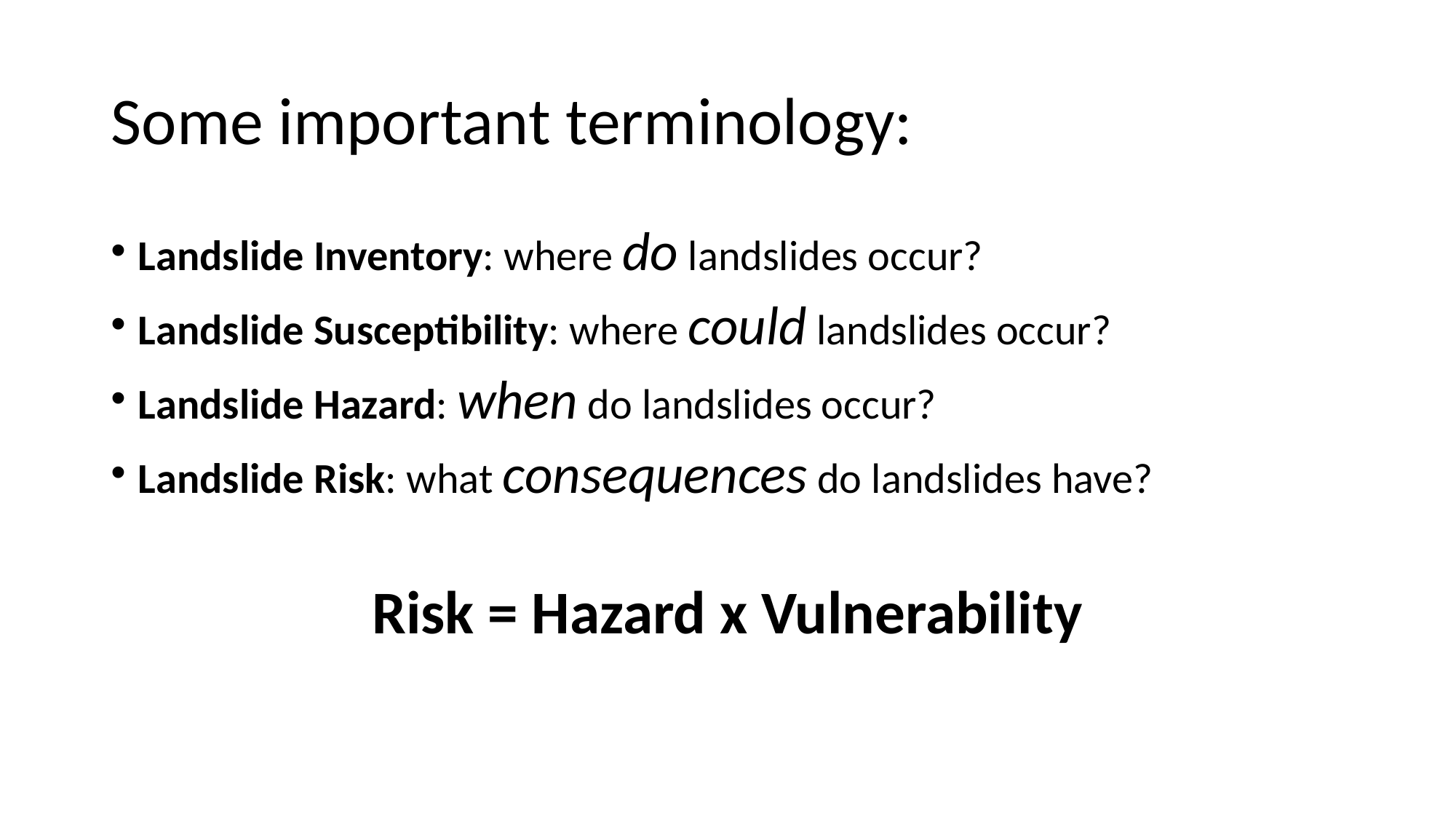

# Some important terminology:
Landslide Inventory: where do landslides occur?
Landslide Susceptibility: where could landslides occur?
Landslide Hazard: when do landslides occur?
Landslide Risk: what consequences do landslides have?

Risk = Hazard x Vulnerability